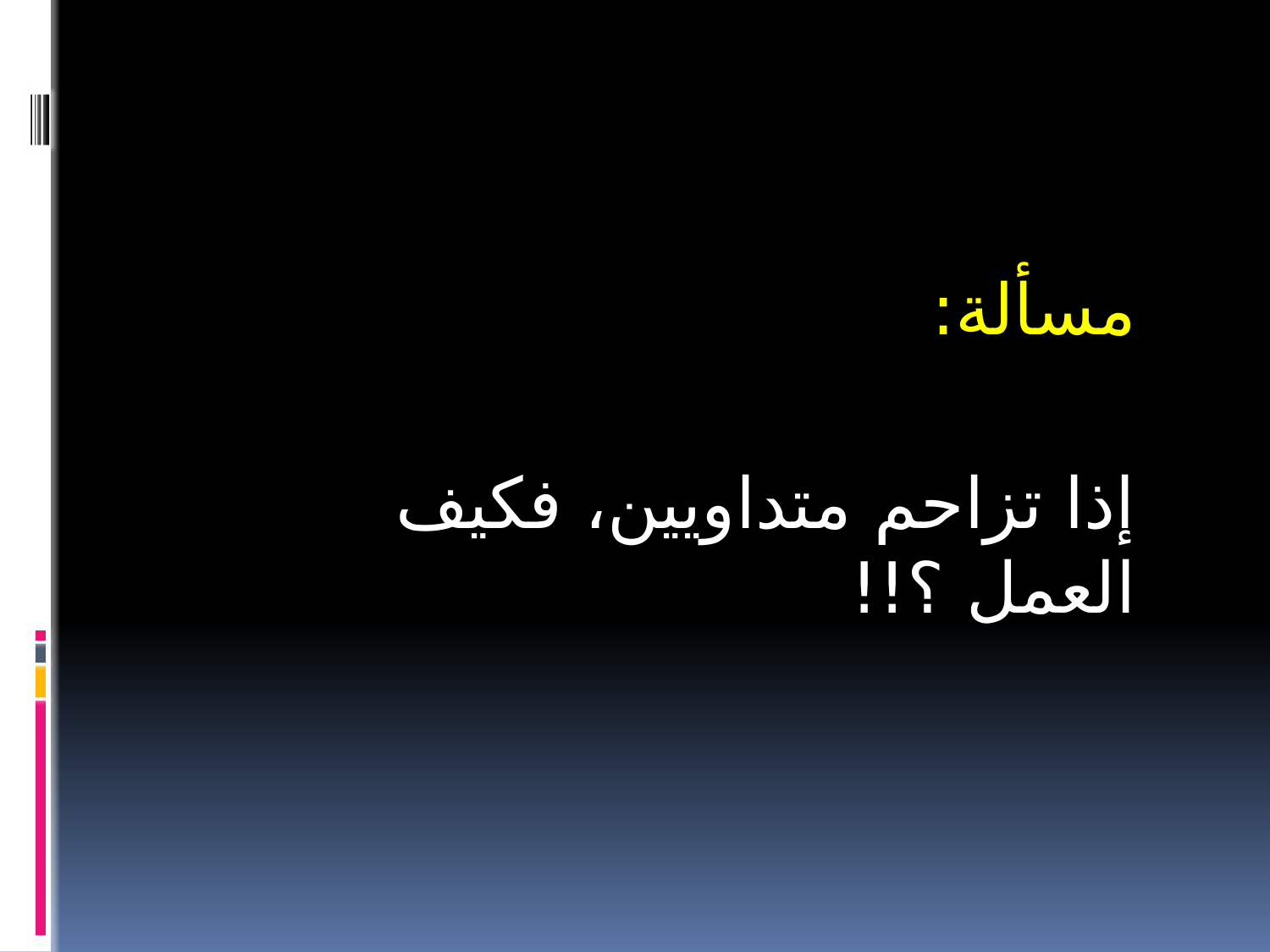

مسألة:

إذا تزاحم متداويين، فكيف العمل ؟!!